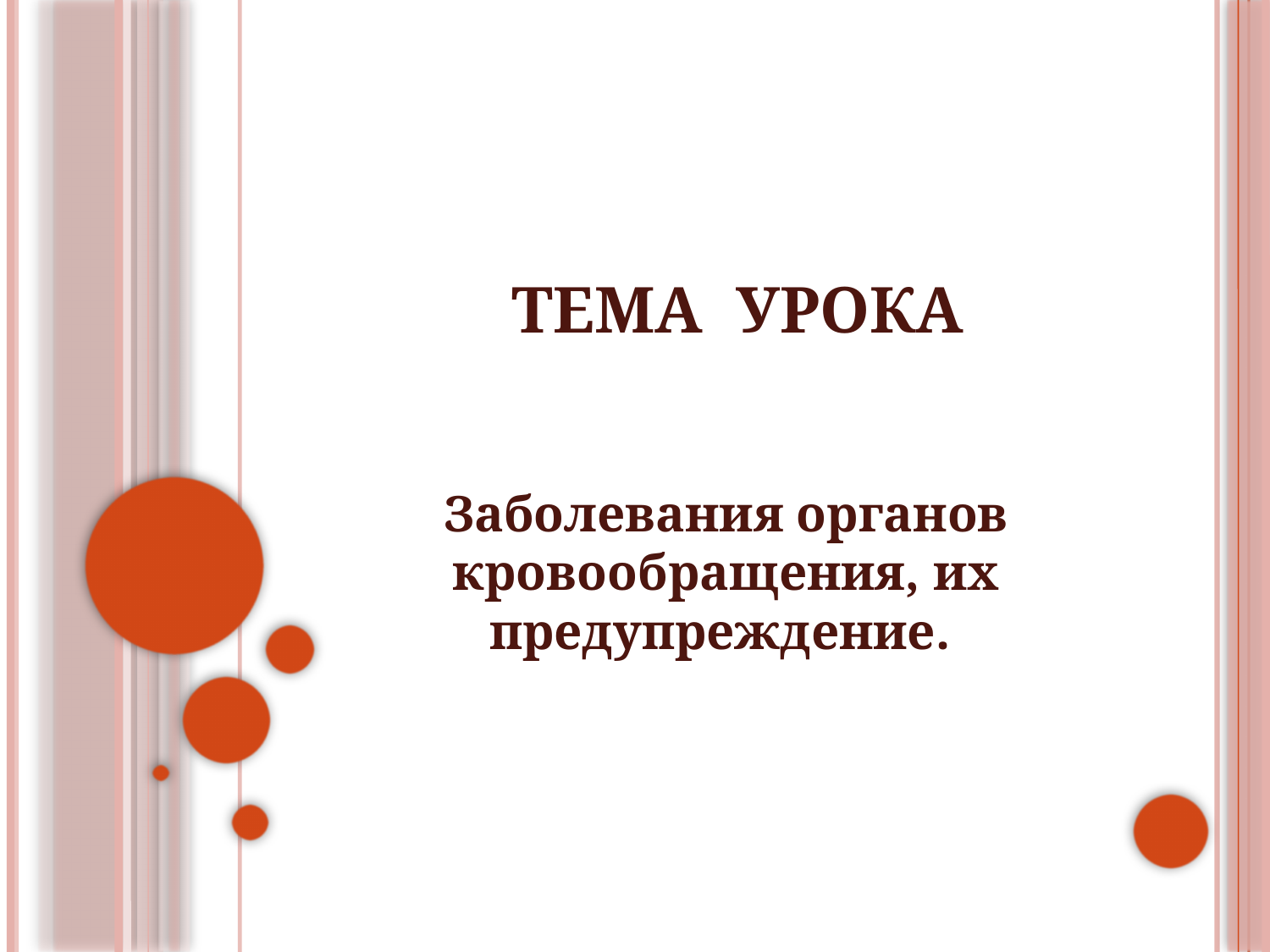

# Тема  урока
Заболевания органов кровообращения, их предупреждение.